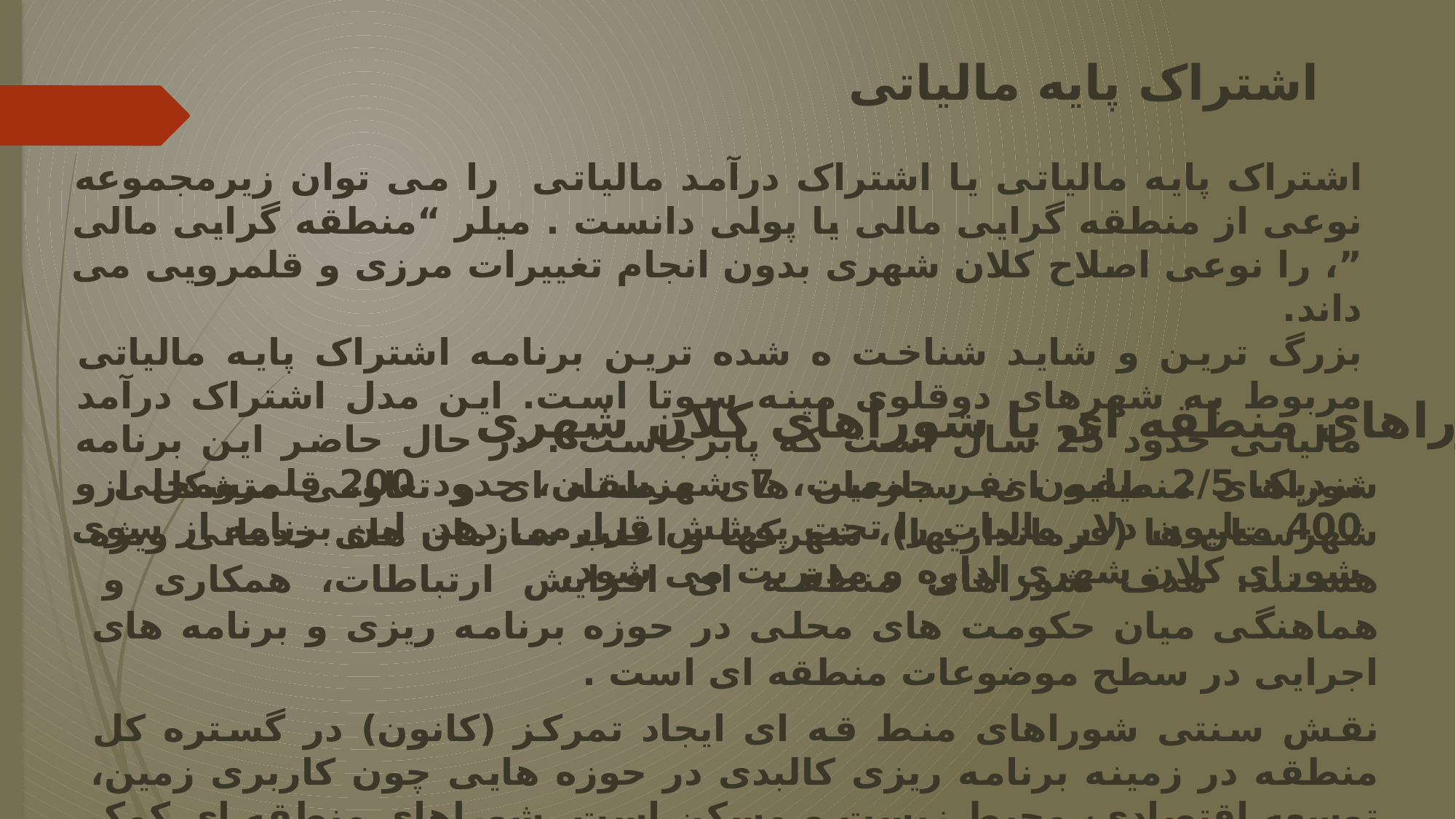

اشتراک پایه مالیاتی
اشتراک پایه مالیاتی یا اشتراک درآمد مالیاتی  را می توان زیرمجموعه نوعی از منطقه گرایی مالی یا پولی دانست . میلر “منطقه گرایی مالی ”، را نوعی اصلاح کلان شهری بدون انجام تغییرات مرزی و قلمرویی می داند.
بزرگ ترین و شاید شناخت ه شده ترین برنامه اشتراک پایه مالیاتی مربوط به شهرهای دوقلوی مینه سوتا است. این مدل اشتراک درآمد مالیاتی حدود 25 سال است که پابرجاست . در حال حاضر این برنامه نزدیک 2/5 میلیون نفر جمعیت، 7 شهرستان، حدود 200 قلمرومحلی و 400 میلیون دلار مالیات را تحت پوشش قرارمی دهد. این برنامه از سوی شورای کلان شهری اداره و مدیریت می شود.
شوراهای منطقه ای یا شوراهای کلان شهری
شوراهای منطقه ای، سازمان های منطقه ای و تعاونی متشکل از شهرستان ها (فرمانداریها)، شهرکها و اغلب سازمان های خدماتی ویژه هستند. هدف شوراهای منطقه ای افزایش ارتباطات، همکاری و هماهنگی میان حکومت های محلی در حوزه برنامه ریزی و برنامه های اجرایی در سطح موضوعات منطقه ای است .
نقش سنتی شوراهای منط قه ای ایجاد تمرکز (کانون) در گستره کل منطقه در زمینه برنامه ریزی کالبدی در حوزه هایی چون کاربری زمین، توسعه اقتصادی، محیط زیست و مسکن است. شوراهای منطقه ای کمک های غیربرنامه ریزانه ای را نیز در قالب عملکرد به عنوان حلقه ای برای حل موضوعات چندقلمرویی و نیز ارائه برخی خدمات مستقیم به اعضای حکومتی انجام می دهند